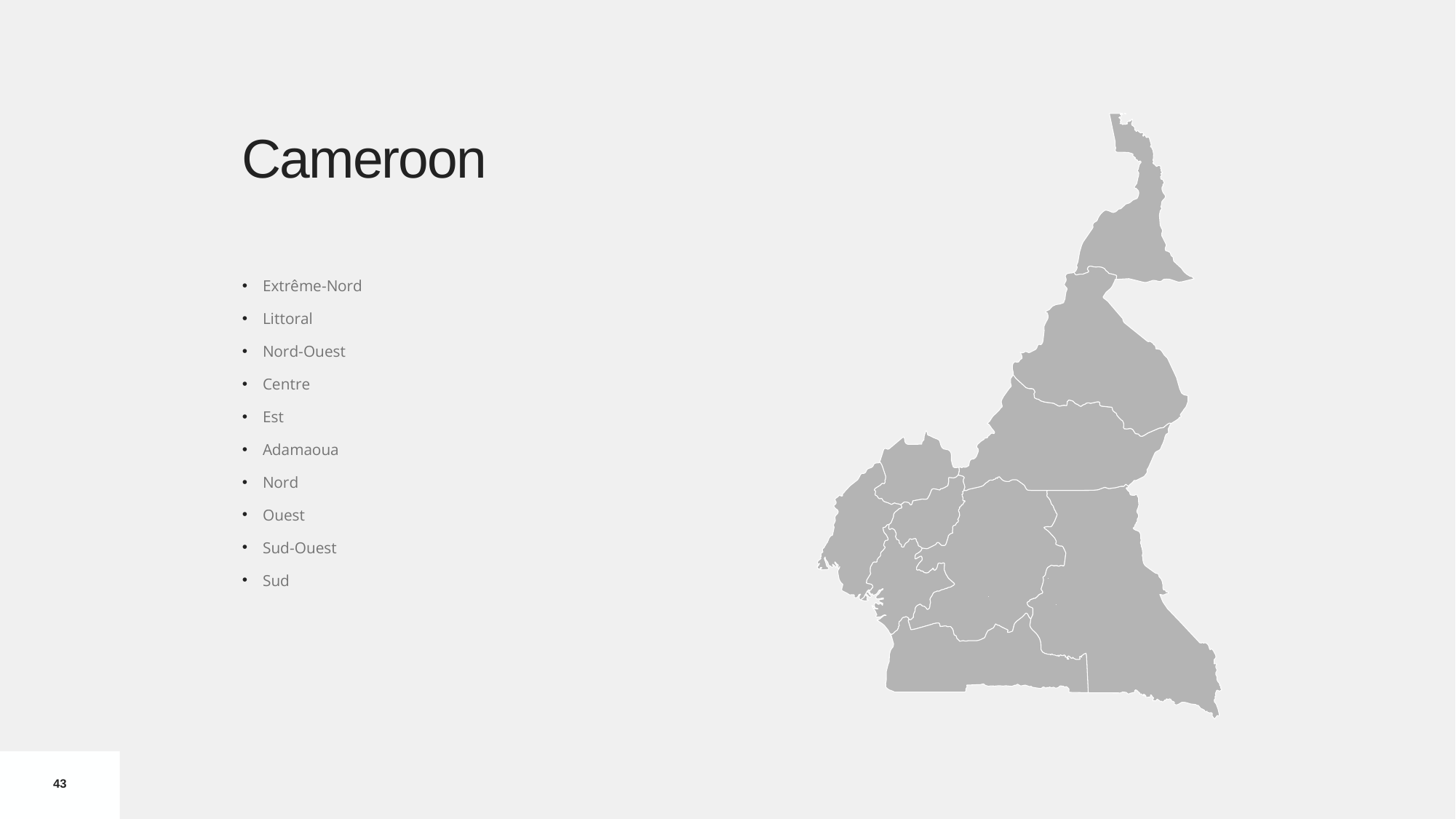

# Cameroon

Extrême-Nord
Littoral
Nord-Ouest
Centre
Est
Adamaoua
Nord
Ouest
Sud-Ouest
Sud